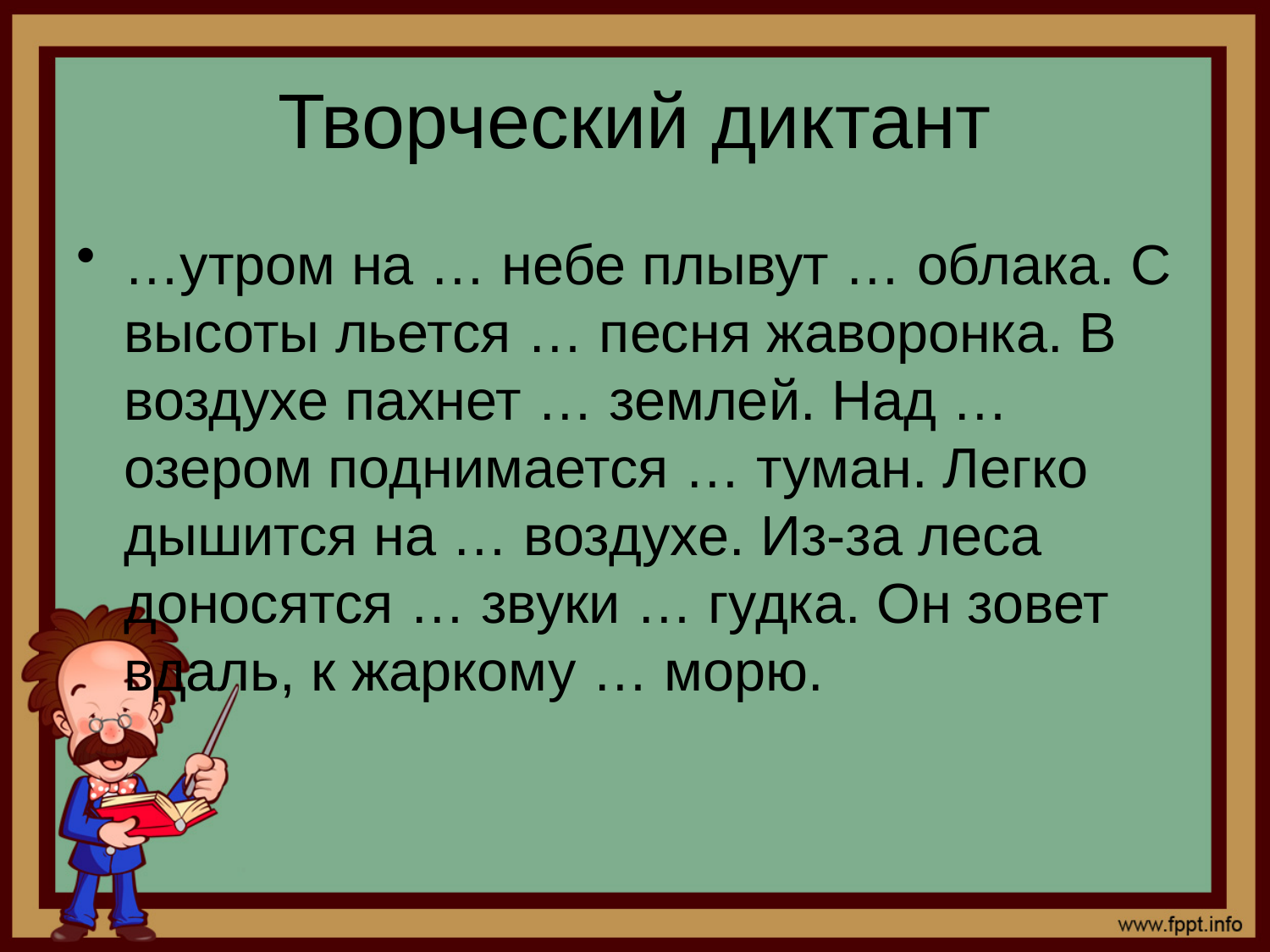

# Творческий диктант
…утром на … небе плывут … облака. С высоты льется … песня жаворонка. В воздухе пахнет … землей. Над … озером поднимается … туман. Легко дышится на … воздухе. Из-за леса доносятся … звуки … гудка. Он зовет вдаль, к жаркому … морю.